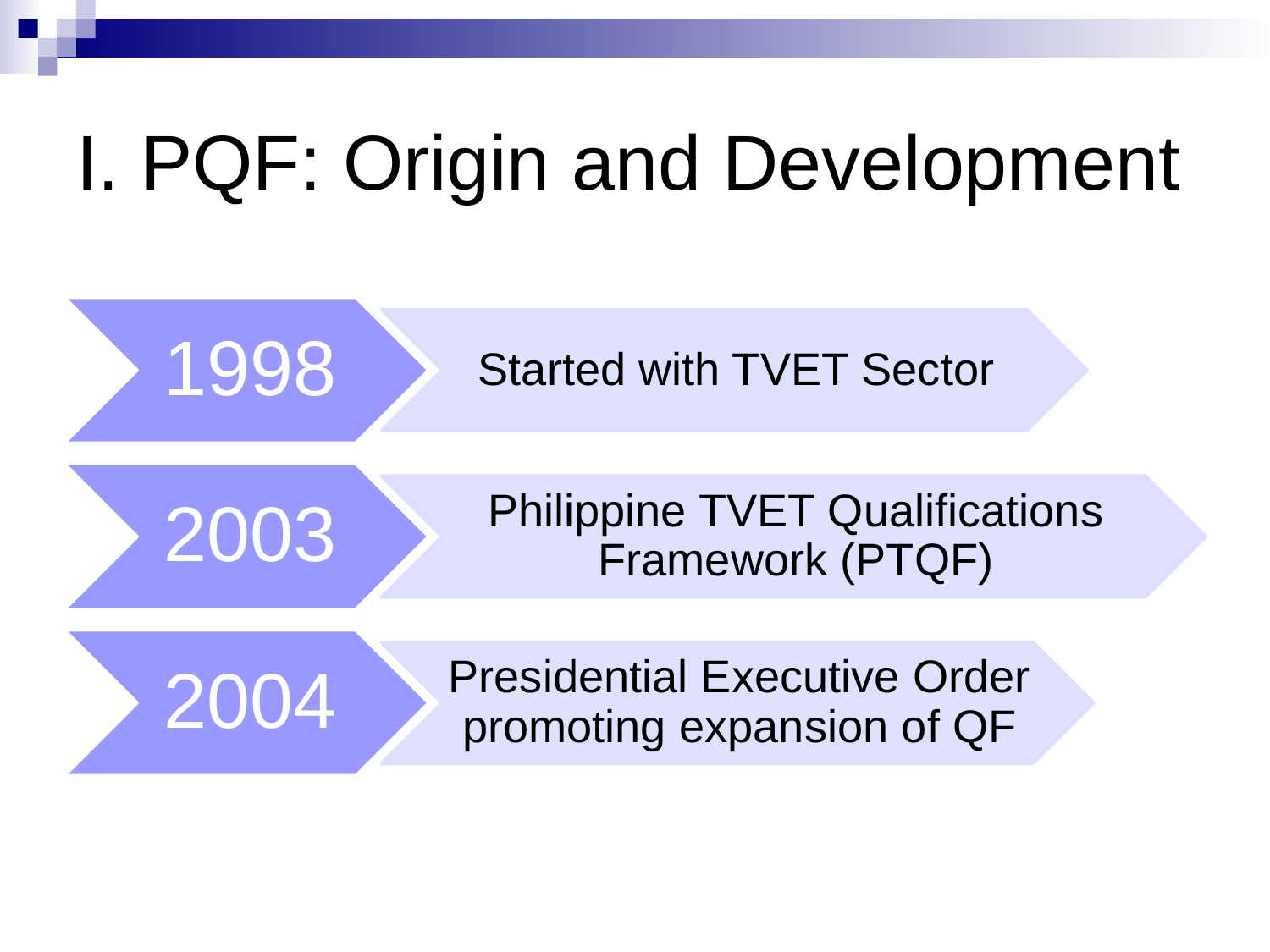

I. PQF: Origin and Development
1998
Started with TVET Sector
2003
Philippine TVET Qualifications Framework (PTQF)
2004
Presidential Executive Order promoting expansion of QF